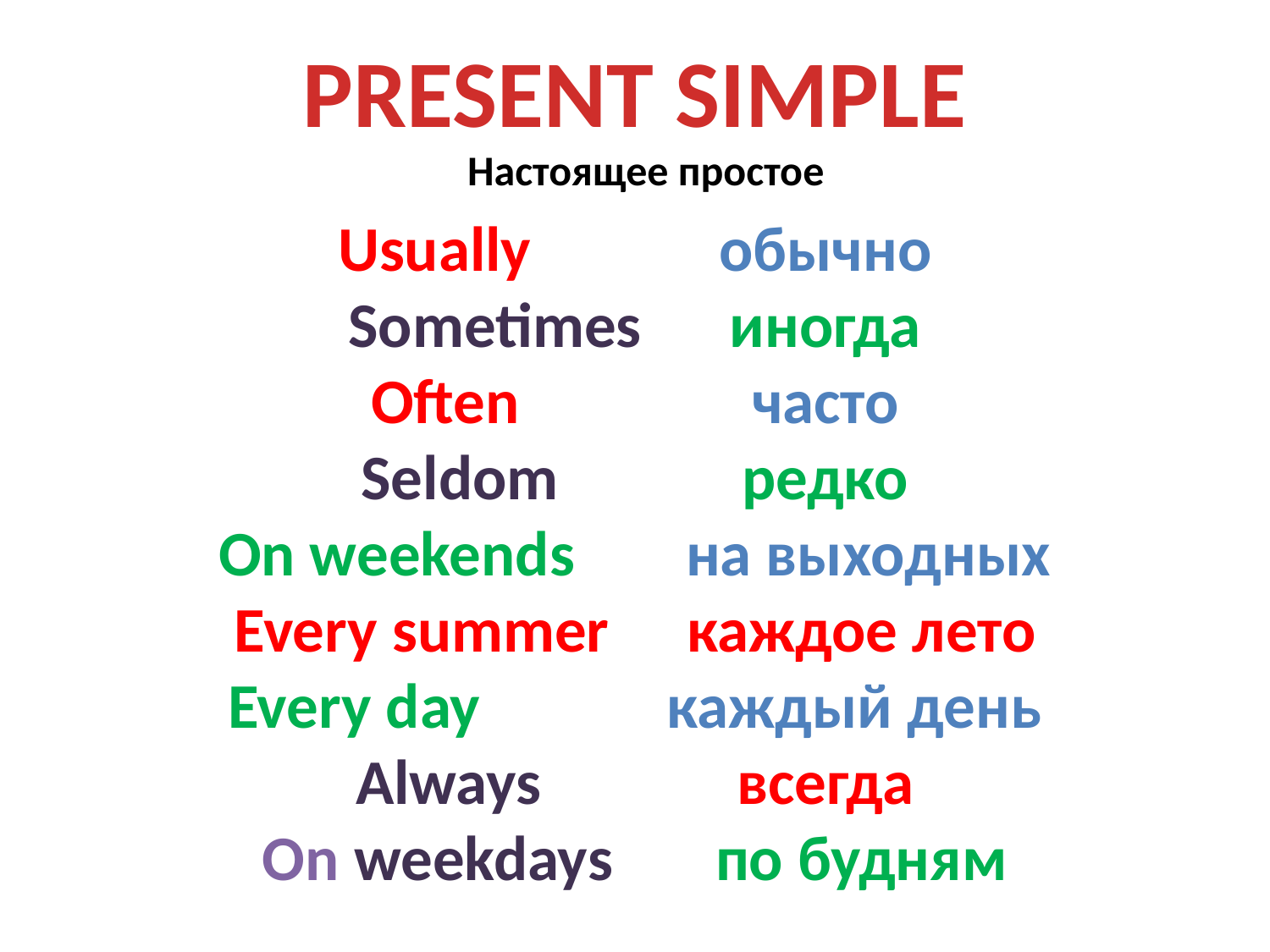

PRESENT SIMPLE
Настоящее простое
Usually 		обычно
Sometimes  	иногда
Often 		часто
Seldom		редко
On weekends	      на выходных
Every summer	     каждое лето
Every day		    каждый день
Always		всегда
On weekdays	     по будням